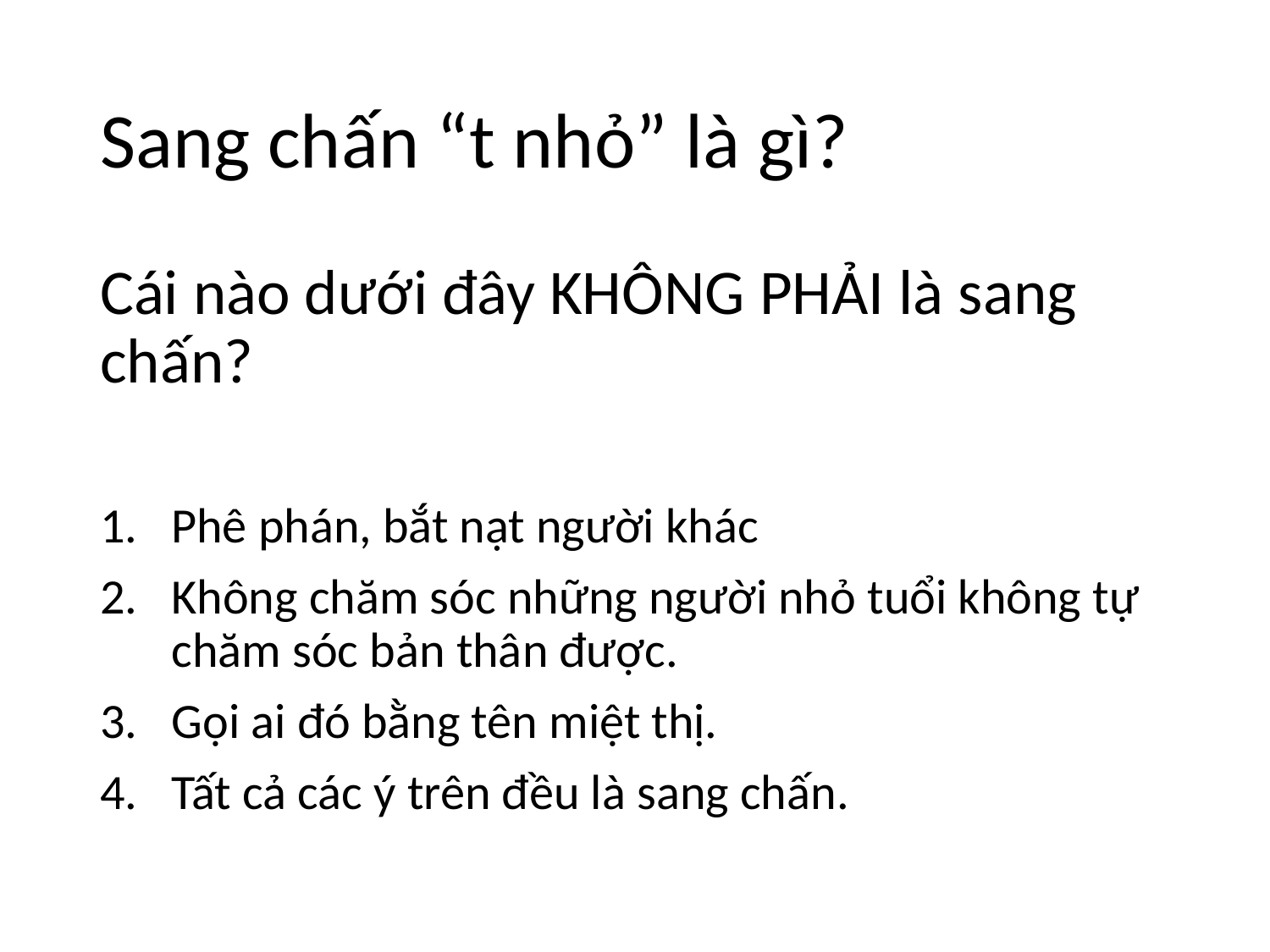

# Sang chấn “t nhỏ” là gì?
Cái nào dưới đây KHÔNG PHẢI là sang chấn?

Phê phán, bắt nạt người khác
Không chăm sóc những người nhỏ tuổi không tự chăm sóc bản thân được.
Gọi ai đó bằng tên miệt thị.
Tất cả các ý trên đều là sang chấn.